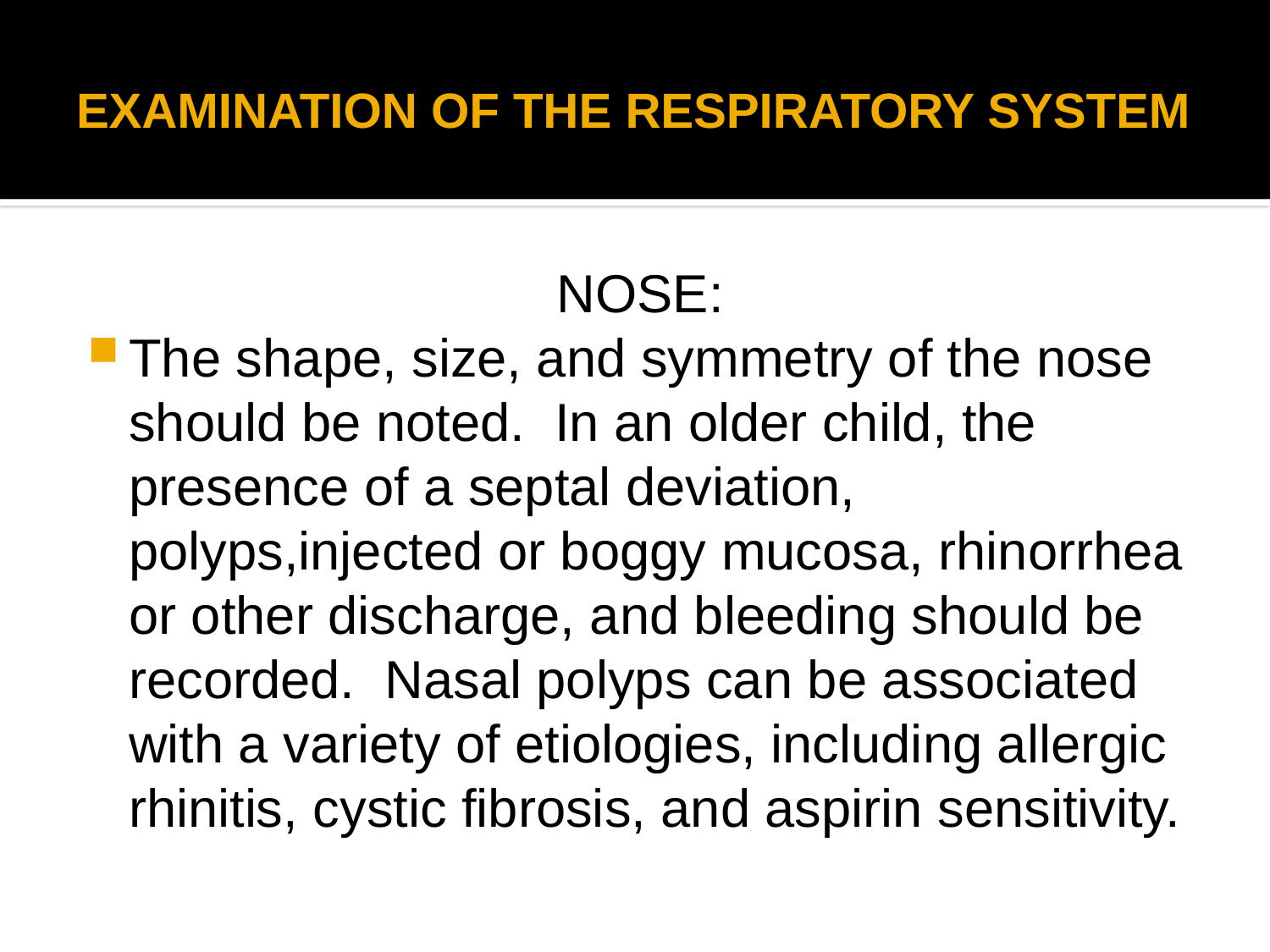

# EXAMINATION OF THE RESPIRATORY SYSTEM
NOSE:
The shape, size, and symmetry of the nose should be noted.  In an older child, the presence of a septal deviation, polyps,injected or boggy mucosa, rhinorrhea or other discharge, and bleeding should be recorded.  Nasal polyps can be associated with a variety of etiologies, including allergic rhinitis, cystic fibrosis, and aspirin sensitivity.